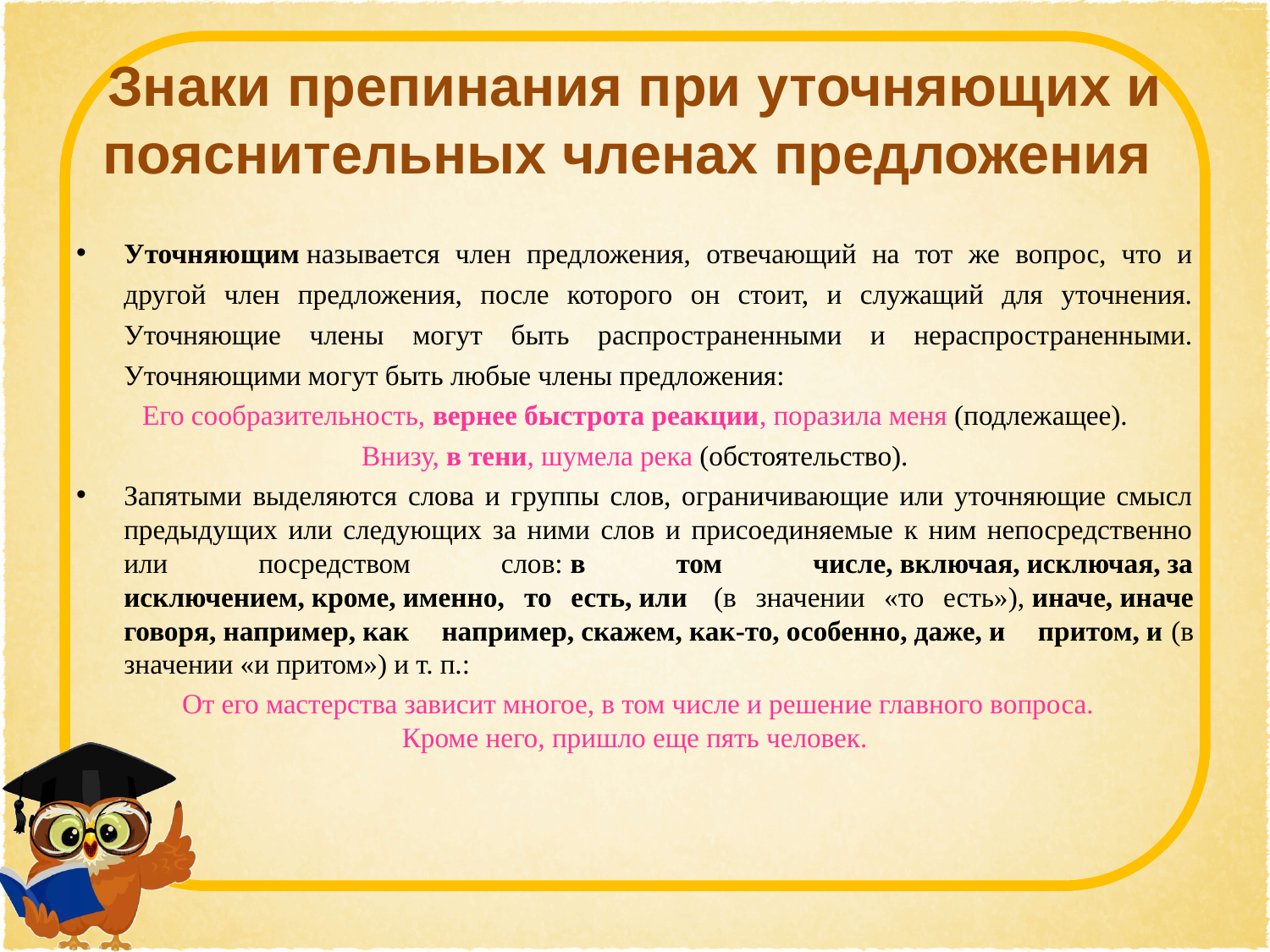

# Знаки препинания при уточняющих и пояснительных членах предложения
Уточняющим называется член предложения, отвечающий на тот же вопрос, что и другой член предложения, после которого он стоит, и служащий для уточнения. Уточняющие члены могут быть распространенными и нераспространенными. Уточняющими могут быть любые члены предложения:
Его сообразительность, вернее быстрота реакции, поразила меня (подлежащее).
Внизу, в тени, шумела река (обстоятельство).
Запятыми выделяются слова и группы слов, ограничивающие или уточняющие смысл предыдущих или следующих за ними слов и присоединяемые к ним непосредственно или посредством слов: в том числе, включая, исключая, за исключением, кроме, именно, то есть, или  (в значении «то есть»), иначе, иначе говоря, например, как например, скажем, как-то, особенно, даже, и притом, и (в значении «и притом») и т. п.:
  От его мастерства зависит многое, в том числе и решение главного вопроса. 
Кроме него, пришло еще пять человек.